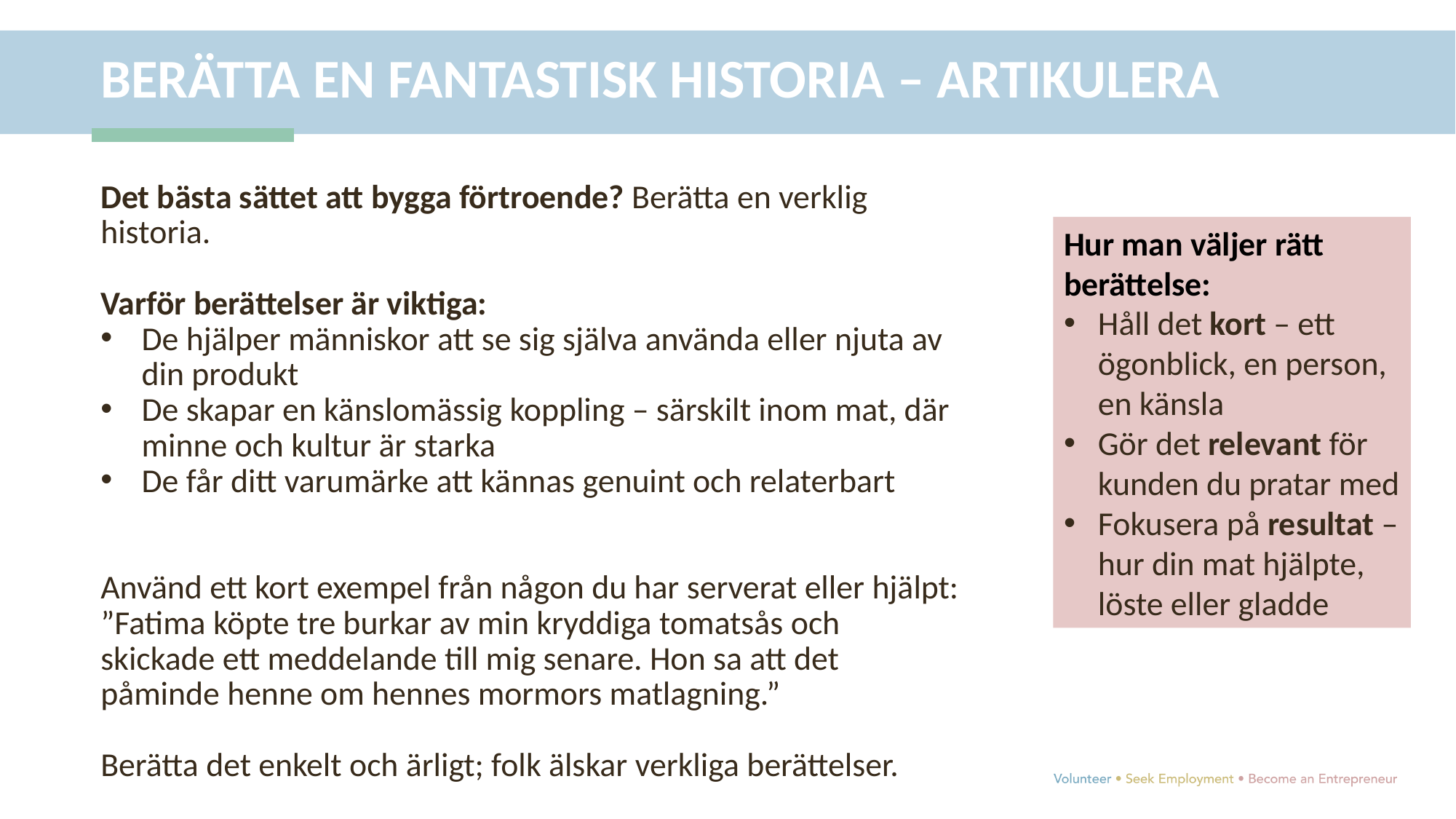

BERÄTTA EN FANTASTISK HISTORIA – ARTIKULERA
Det bästa sättet att bygga förtroende? Berätta en verklig historia.

Varför berättelser är viktiga:
De hjälper människor att se sig själva använda eller njuta av din produkt
De skapar en känslomässig koppling – särskilt inom mat, där minne och kultur är starka
De får ditt varumärke att kännas genuint och relaterbart

Använd ett kort exempel från någon du har serverat eller hjälpt: ”Fatima köpte tre burkar av min kryddiga tomatsås och skickade ett meddelande till mig senare. Hon sa att det påminde henne om hennes mormors matlagning.”

Berätta det enkelt och ärligt; folk älskar verkliga berättelser.

Hur man väljer rätt berättelse:
Håll det kort – ett ögonblick, en person, en känsla
Gör det relevant för kunden du pratar med
Fokusera på resultat – hur din mat hjälpte, löste eller gladde